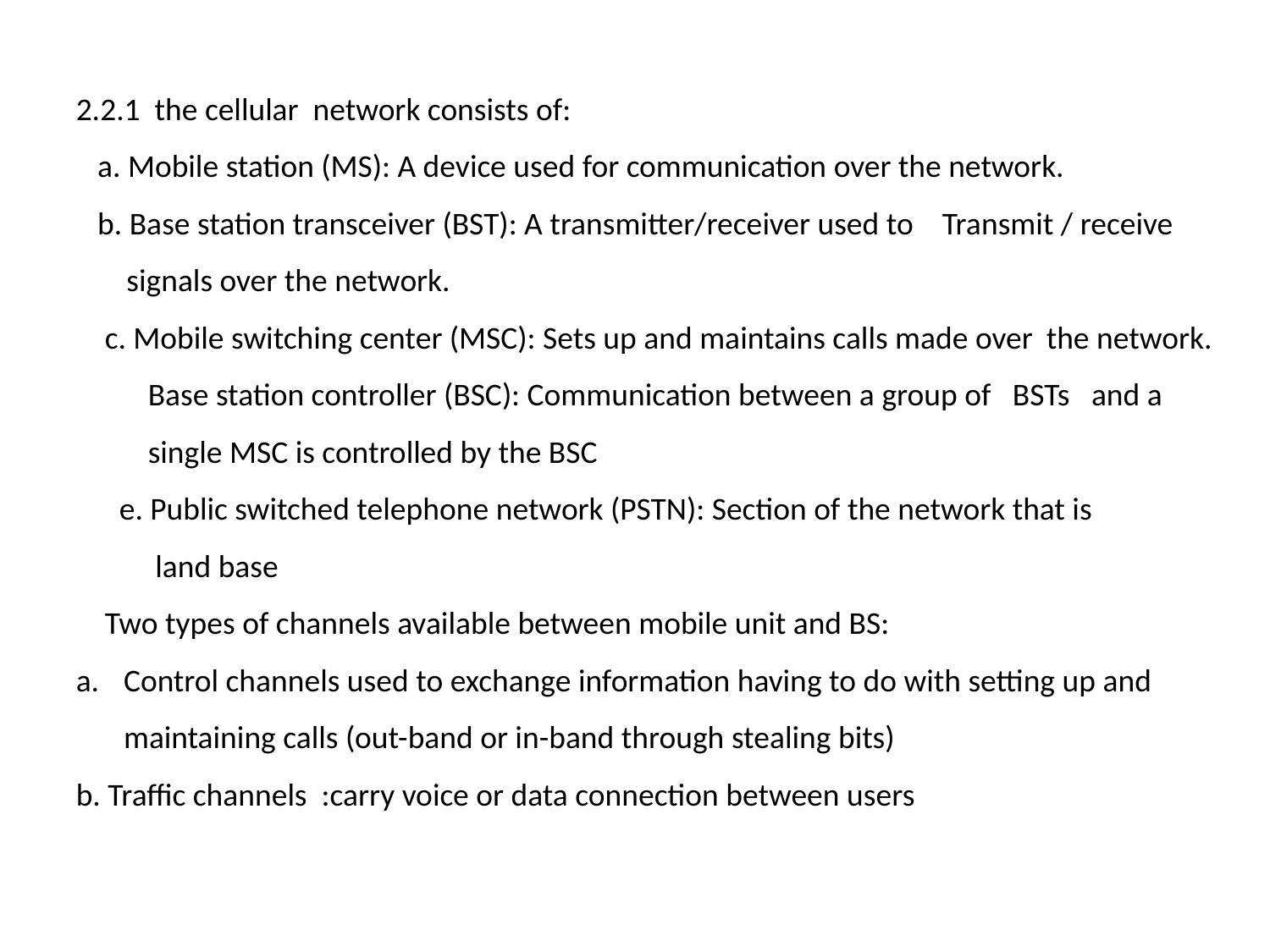

2.2.1  the cellular  network consists of:
   a. Mobile station (MS): A device used for communication over the network.
   b. Base station transceiver (BST): A transmitter/receiver used to    Transmit / receive
       signals over the network.
    c. Mobile switching center (MSC): Sets up and maintains calls made over  the network.
          Base station controller (BSC): Communication between a group of   BSTs   and a
          single MSC is controlled by the BSC
      e. Public switched telephone network (PSTN): Section of the network that is
           land base
    Two types of channels available between mobile unit and BS:
Control channels used to exchange information having to do with setting up and     maintaining calls (out-band or in-band through stealing bits)
b. Traffic channels  :carry voice or data connection between users